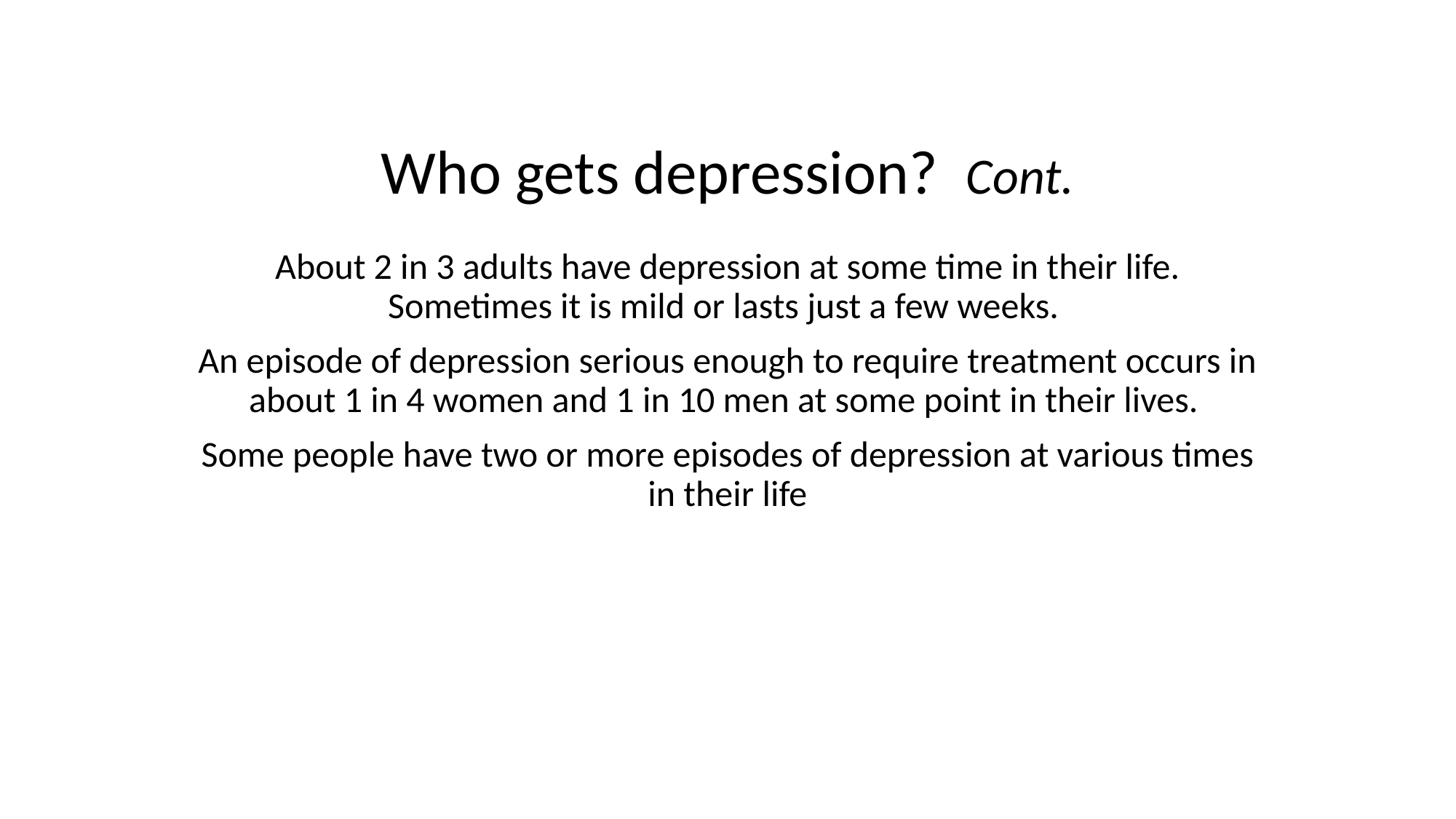

# Who gets depression?  Cont.
About 2 in 3 adults have depression at some time in their life. Sometimes it is mild or lasts just a few weeks.
An episode of depression serious enough to require treatment occurs in about 1 in 4 women and 1 in 10 men at some point in their lives.
Some people have two or more episodes of depression at various times in their life